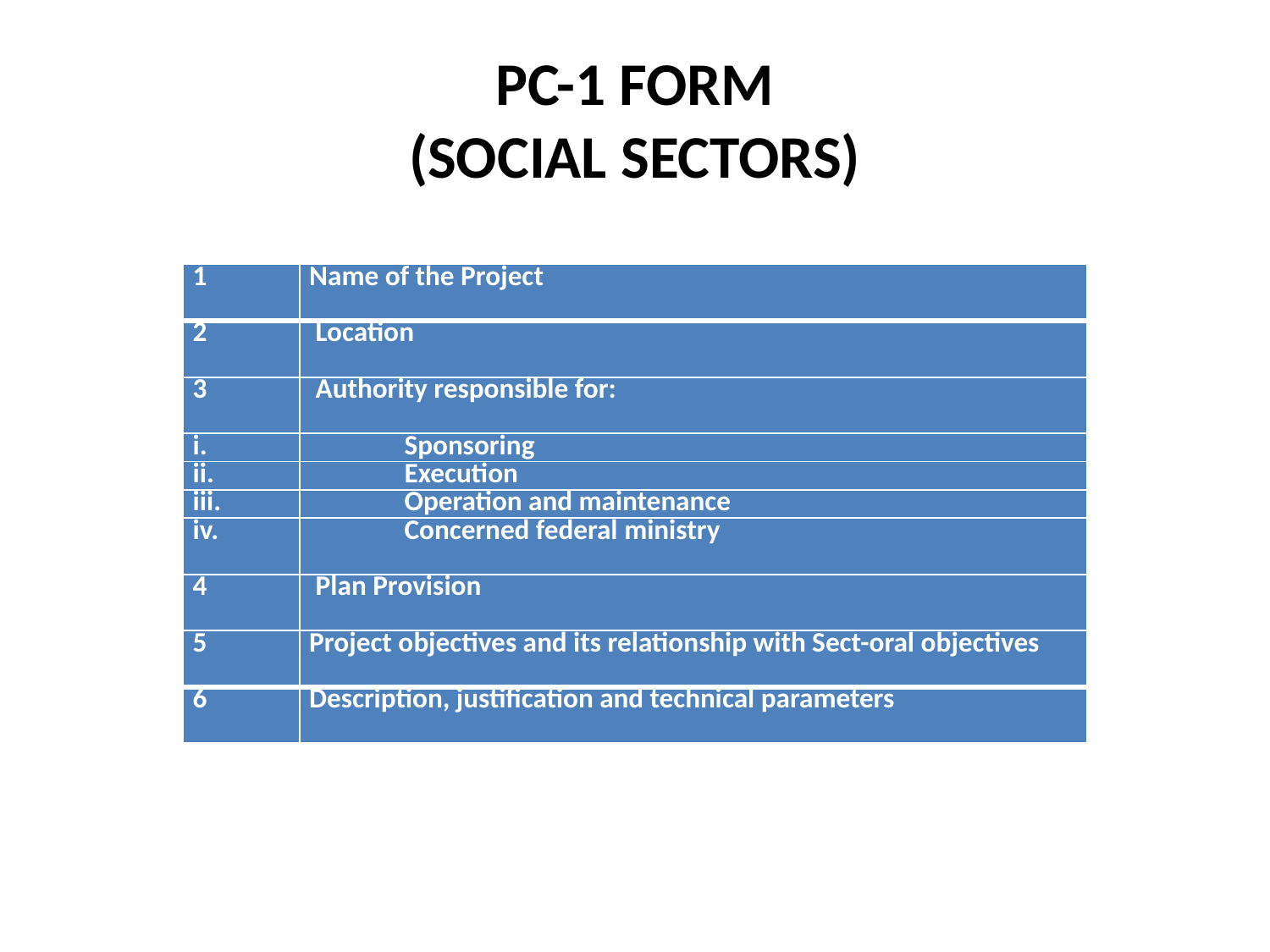

# PC-1 FORM (SOCIAL SECTORS)
| 1 | Name of the Project |
| --- | --- |
| 2 | Location |
| 3 | Authority responsible for: |
| i. | Sponsoring |
| ii. | Execution |
| iii. | Operation and maintenance |
| iv. | Concerned federal ministry |
| 4 | Plan Provision |
| 5 | Project objectives and its relationship with Sect-oral objectives |
| 6 | Description, justification and technical parameters |